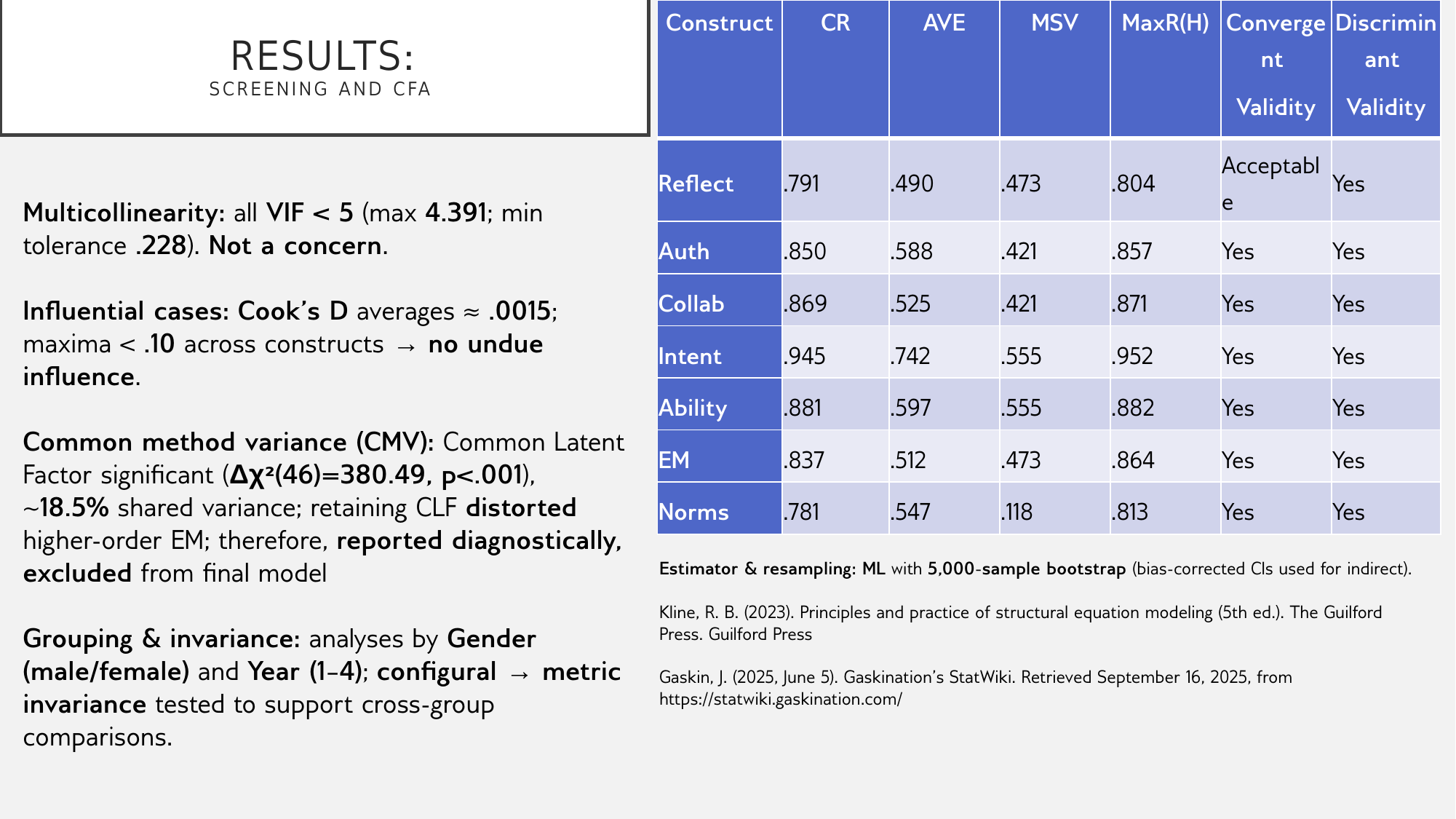

| Construct | CR | AVE | MSV | MaxR(H) | Convergent Validity | Discriminant Validity |
| --- | --- | --- | --- | --- | --- | --- |
| Reflect | .791 | .490 | .473 | .804 | Acceptable | Yes |
| Auth | .850 | .588 | .421 | .857 | Yes | Yes |
| Collab | .869 | .525 | .421 | .871 | Yes | Yes |
| Intent | .945 | .742 | .555 | .952 | Yes | Yes |
| Ability | .881 | .597 | .555 | .882 | Yes | Yes |
| EM | .837 | .512 | .473 | .864 | Yes | Yes |
| Norms | .781 | .547 | .118 | .813 | Yes | Yes |
# Results: Screening and CFA

Multicollinearity: all VIF < 5 (max 4.391; min tolerance .228). Not a concern.

Influential cases: Cook’s D averages ≈ .0015; maxima < .10 across constructs → no undue influence.

Common method variance (CMV): Common Latent Factor significant (Δχ²(46)=380.49, p<.001), ~18.5% shared variance; retaining CLF distorted higher-order EM; therefore, reported diagnostically, excluded from final model

Grouping & invariance: analyses by Gender (male/female) and Year (1–4); configural → metric invariance tested to support cross-group comparisons.

Estimator & resampling: ML with 5,000-sample bootstrap (bias-corrected CIs used for indirect).

Kline, R. B. (2023). Principles and practice of structural equation modeling (5th ed.). The Guilford Press. Guilford Press

Gaskin, J. (2025, June 5). Gaskination’s StatWiki. Retrieved September 16, 2025, from https://statwiki.gaskination.com/